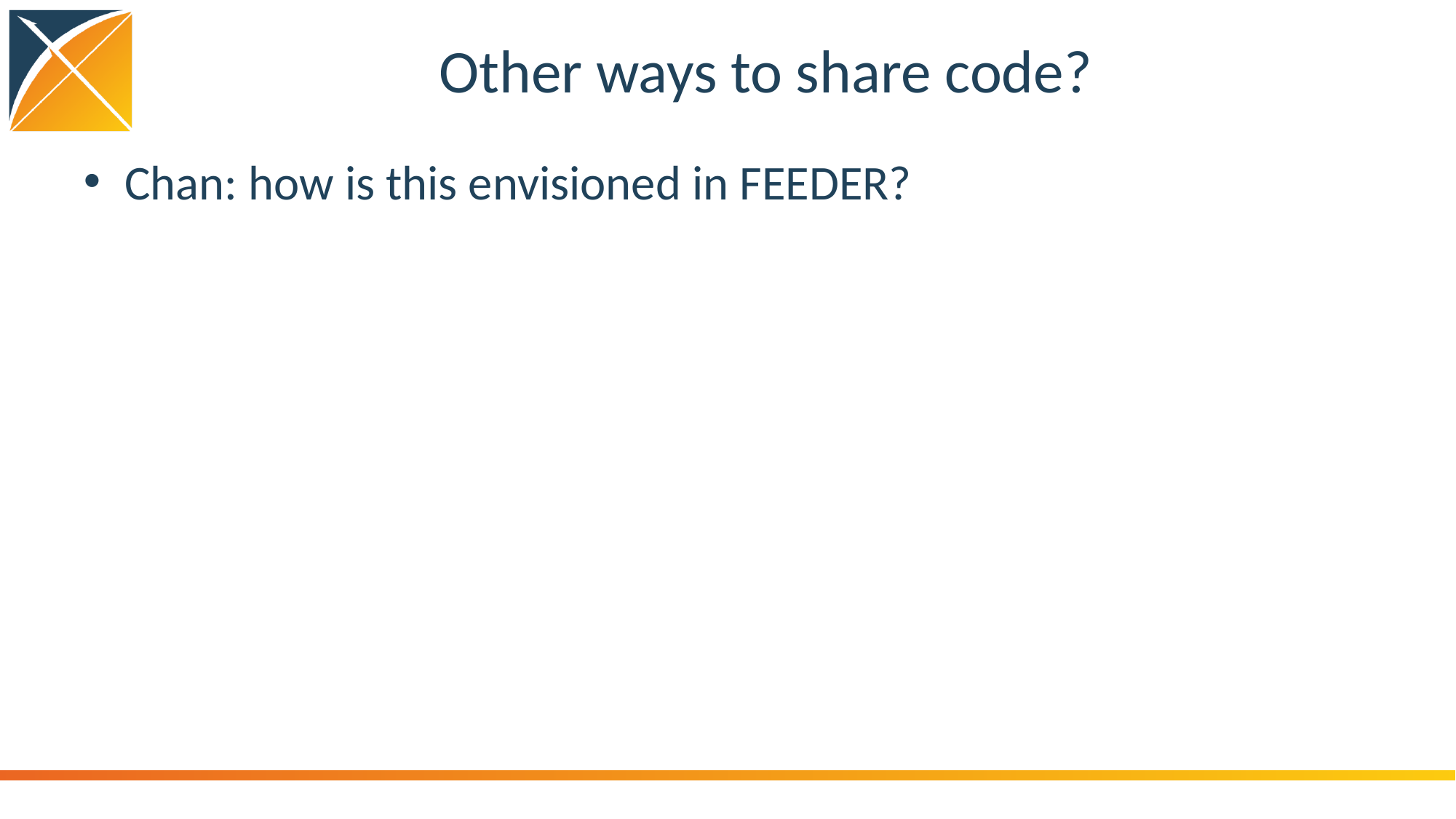

# Other ways to share code?
Chan: how is this envisioned in FEEDER?